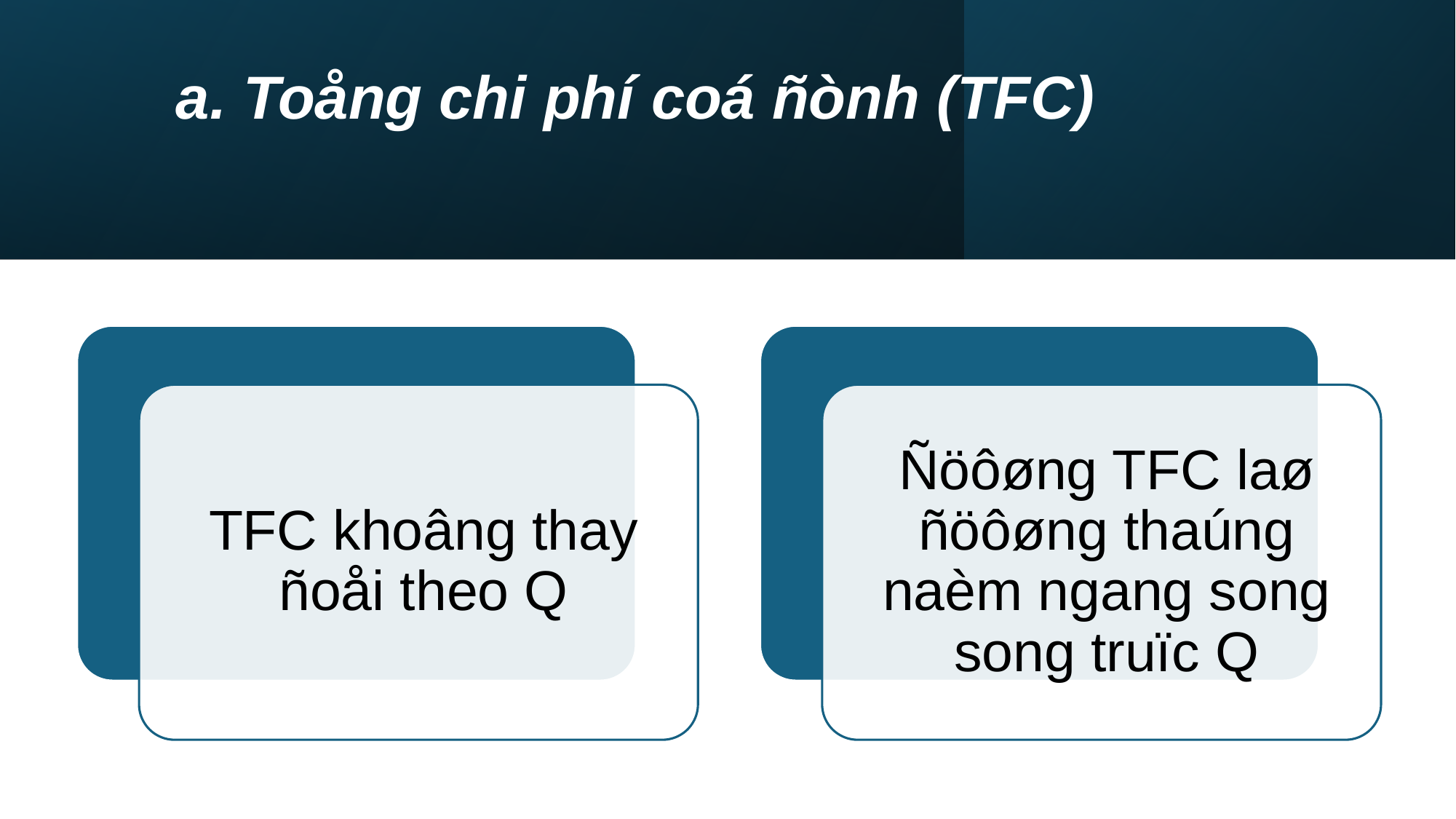

# a. Toång chi phí coá ñònh (TFC)
TFC khoâng thay ñoåi theo Q
Ñöôøng TFC laø ñöôøng thaúng naèm ngang song song truïc Q